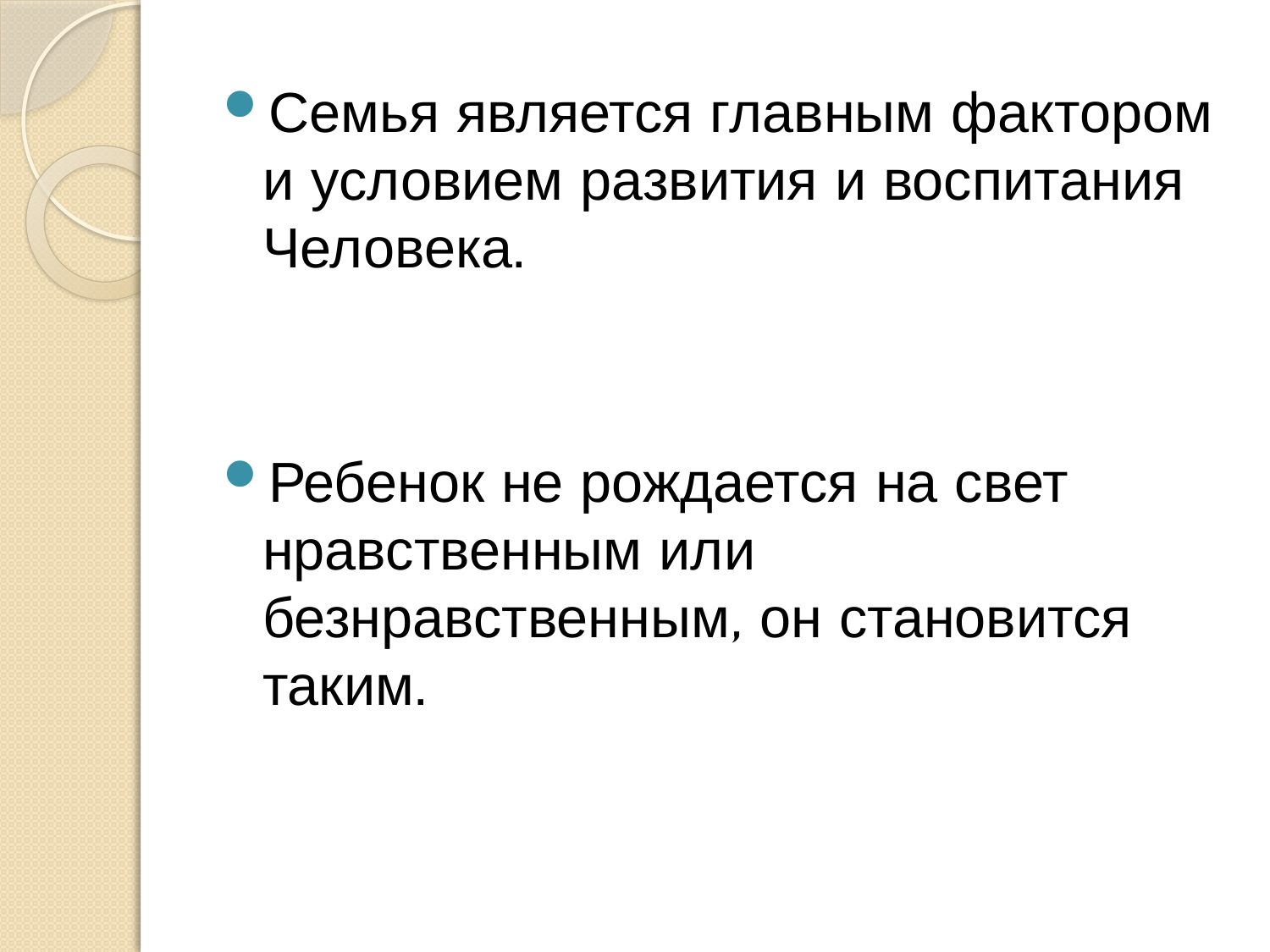

Семья является главным фактором и условием развития и воспитания Человека.

Ребенок не рождается на свет нравственным или безнравственным, он становится таким.